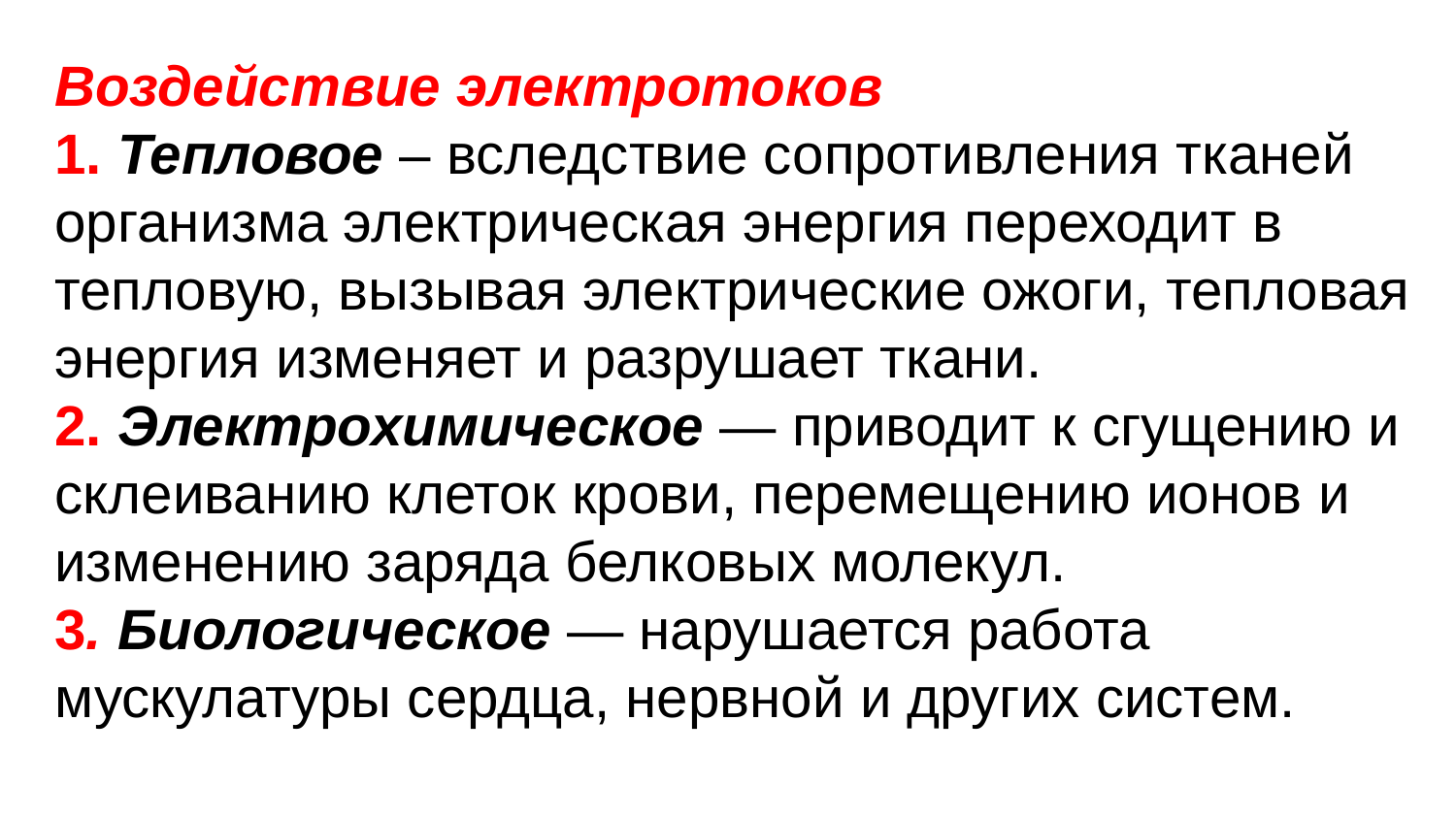

Воздействие электротоков
1. Тепловое – вследствие сопротивления тканей организма электрическая энергия переходит в тепловую, вызывая электрические ожоги, тепловая энергия изменяет и разрушает ткани.
2. Электрохимическое — приводит к сгущению и склеиванию клеток крови, перемещению ионов и изменению заряда белковых молекул.
3. Биологическое — нарушается работа мускулатуры сердца, нервной и других систем.